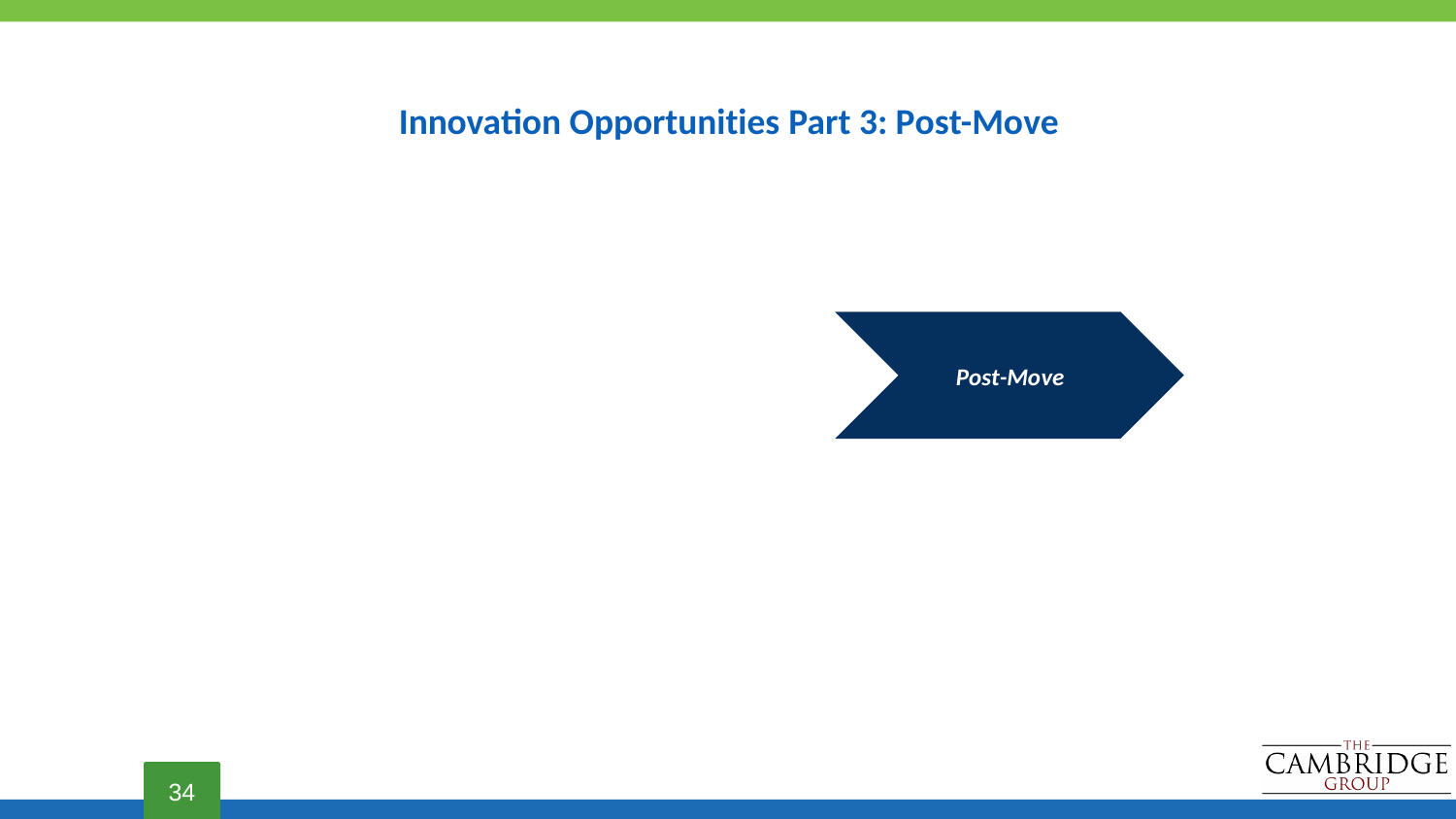

# Innovation Opportunities Part 3: Post-Move
Pre-Move	During Move

Post-Move
34